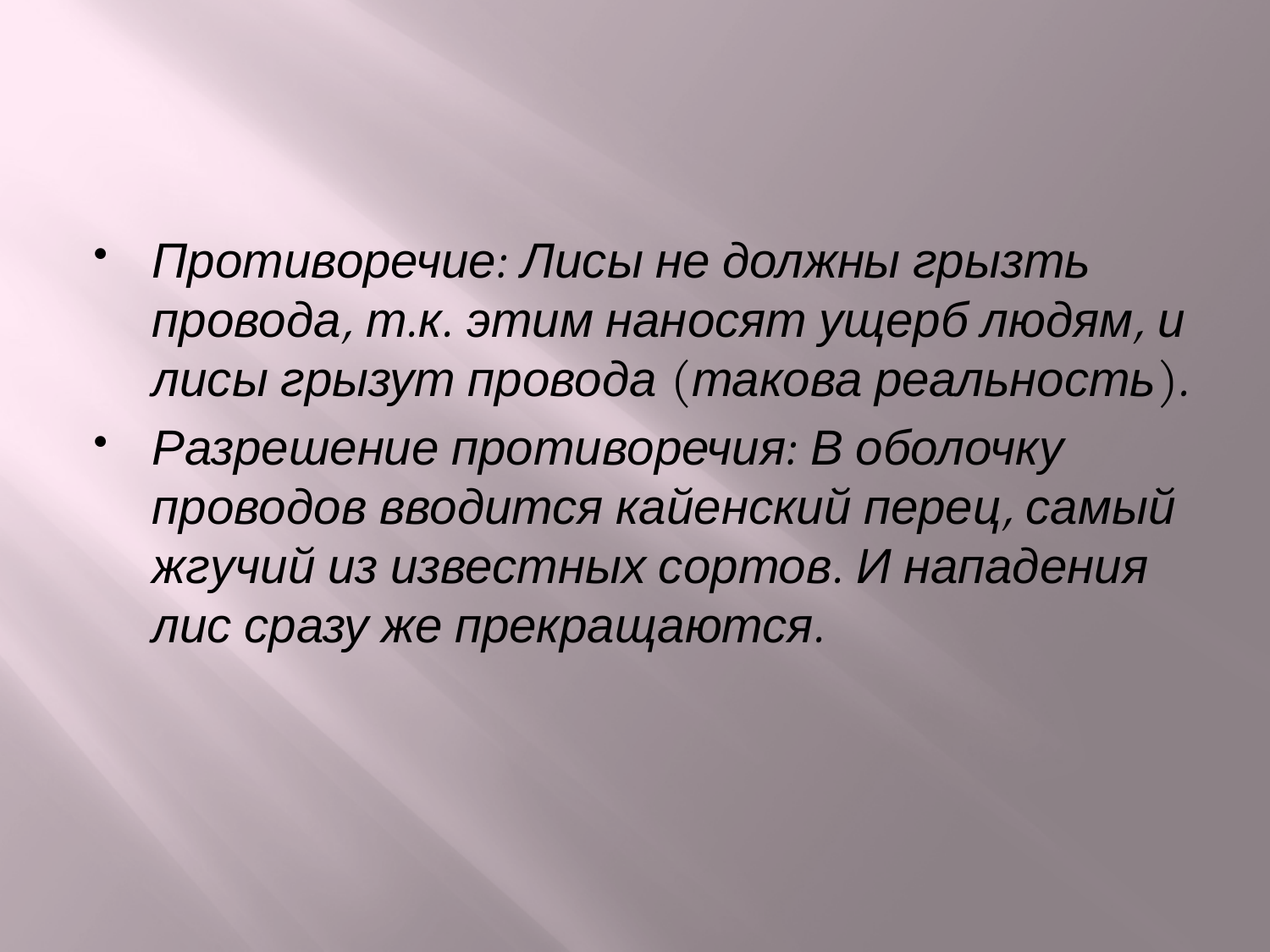

#
Противоречие: Лисы не должны грызть провода, т.к. этим наносят ущерб людям, и лисы грызут провода (такова реальность).
Разрешение противоречия: В оболочку проводов вводится кайенский перец, самый жгучий из известных сортов. И нападения лис сразу же прекращаются.